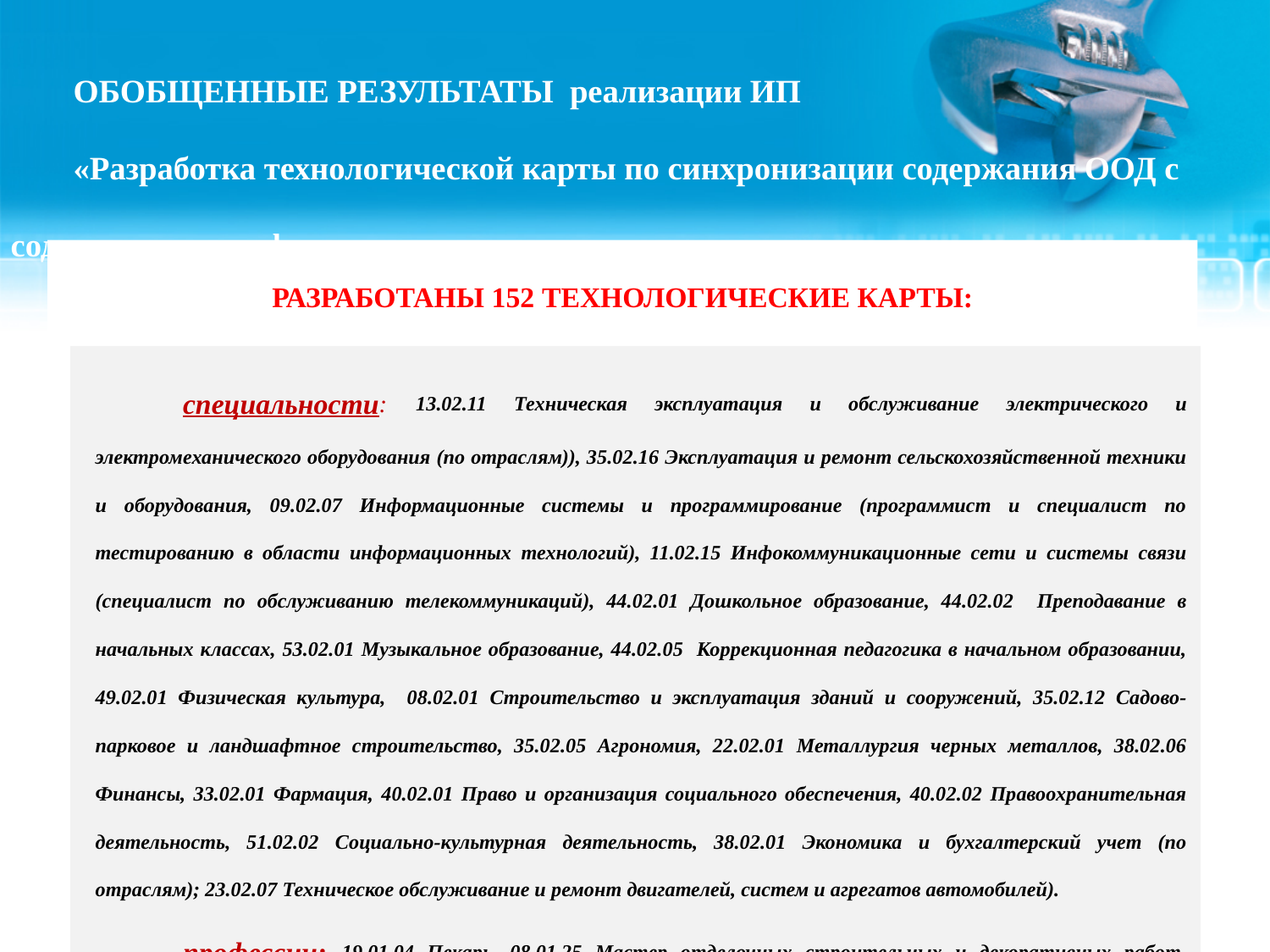

ОБОБЩЕННЫЕ РЕЗУЛЬТАТЫ  реализации ИП
«Разработка технологической карты по синхронизации содержания ООД с содержанием профессионального модуля»
РАЗРАБОТАНЫ 152 ТЕХНОЛОГИЧЕСКИЕ КАРТЫ:

специальности: 13.02.11 Техническая эксплуатация и обслуживание электрического и электромеханического оборудования (по отраслям)), 35.02.16 Эксплуатация и ремонт сельскохозяйственной техники и оборудования, 09.02.07 Информационные системы и программирование (программист и специалист по тестированию в области информационных технологий), 11.02.15 Инфокоммуникационные сети и системы связи (специалист по обслуживанию телекоммуникаций), 44.02.01 Дошкольное образование, 44.02.02  Преподавание в начальных классах, 53.02.01 Музыкальное образование, 44.02.05  Коррекционная педагогика в начальном образовании, 49.02.01 Физическая культура,  08.02.01 Строительство и эксплуатация зданий и сооружений, 35.02.12 Садово-парковое и ландшафтное строительство, 35.02.05 Агрономия, 22.02.01 Металлургия черных металлов, 38.02.06 Финансы, 33.02.01 Фармация, 40.02.01 Право и организация социального обеспечения, 40.02.02 Правоохранительная деятельность, 51.02.02 Социально-культурная деятельность, 38.02.01 Экономика и бухгалтерский учет (по отраслям); 23.02.07 Техническое обслуживание и ремонт двигателей, систем и агрегатов автомобилей).
профессии: 19.01.04 Пекарь, 08.01.25 Мастер отделочных строительных и декоративных работ, 15.01.21  Электромонтер охранно-пожарной сигнализации, 09.01.01 Наладчик аппаратного и программного обеспечения, 23.01.17 Мастер по ремонту и обслуживанию автомобилей